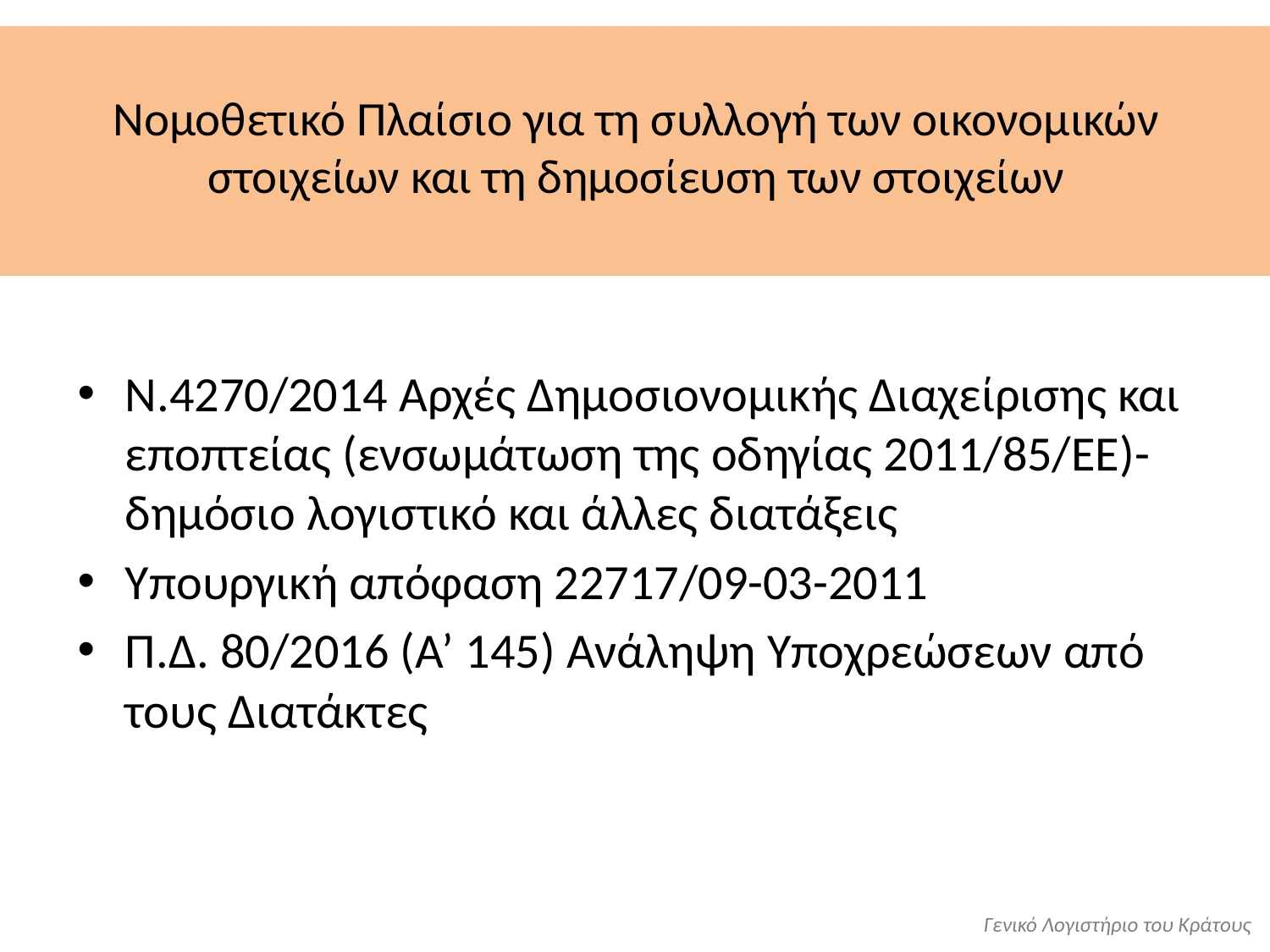

# Νομοθετικό Πλαίσιο για τη συλλογή των οικονομικών στοιχείων και τη δημοσίευση των στοιχείων
Ν.4270/2014 Αρχές Δημοσιονομικής Διαχείρισης και εποπτείας (ενσωμάτωση της οδηγίας 2011/85/ΕΕ)- δημόσιο λογιστικό και άλλες διατάξεις
Υπουργική απόφαση 22717/09-03-2011
Π.Δ. 80/2016 (Α’ 145) Ανάληψη Υποχρεώσεων από τους Διατάκτες

Γενικό Λογιστήριο του Κράτους